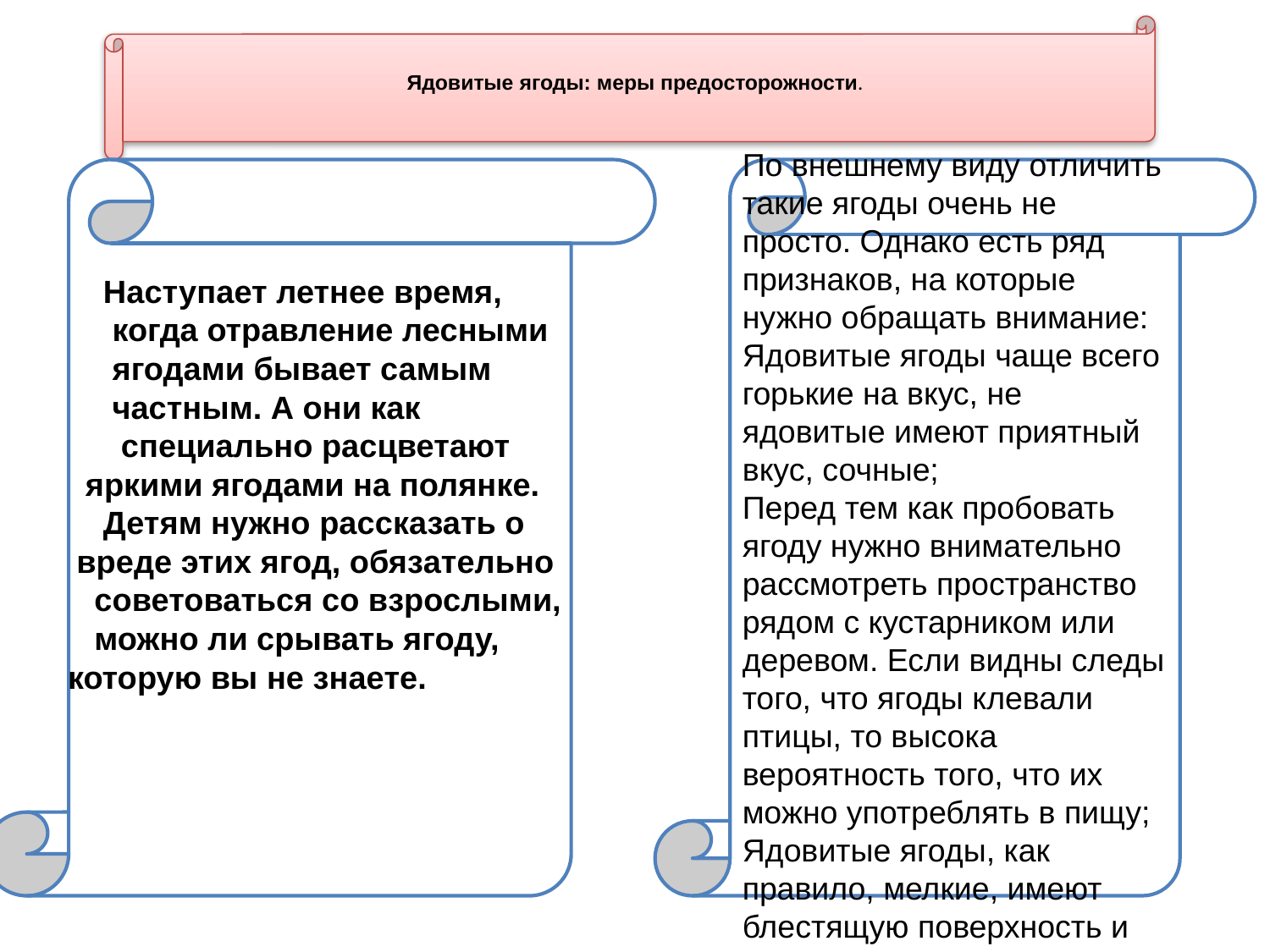

# Ядовитые ягоды: меры предосторожности.

По внешнему виду отличить такие ягоды очень не просто. Однако есть ряд признаков, на которые нужно обращать внимание:
Ядовитые ягоды чаще всего горькие на вкус, не ядовитые имеют приятный вкус, сочные;
Перед тем как пробовать ягоду нужно внимательно рассмотреть пространство рядом с кустарником или деревом. Если видны следы того, что ягоды клевали птицы, то высока вероятность того, что их можно употреблять в пищу;
Ядовитые ягоды, как правило, мелкие, имеют блестящую поверхность и красно-черный окрас.

    Наступает летнее время,
     когда отравление лесными
     ягодами бывает самым
     частным. А они как
      специально расцветают
  яркими ягодами на полянке.
    Детям нужно рассказать о      вреде этих ягод, обязательно    советоваться со взрослыми,
   можно ли срывать ягоду,     которую вы не знаете.